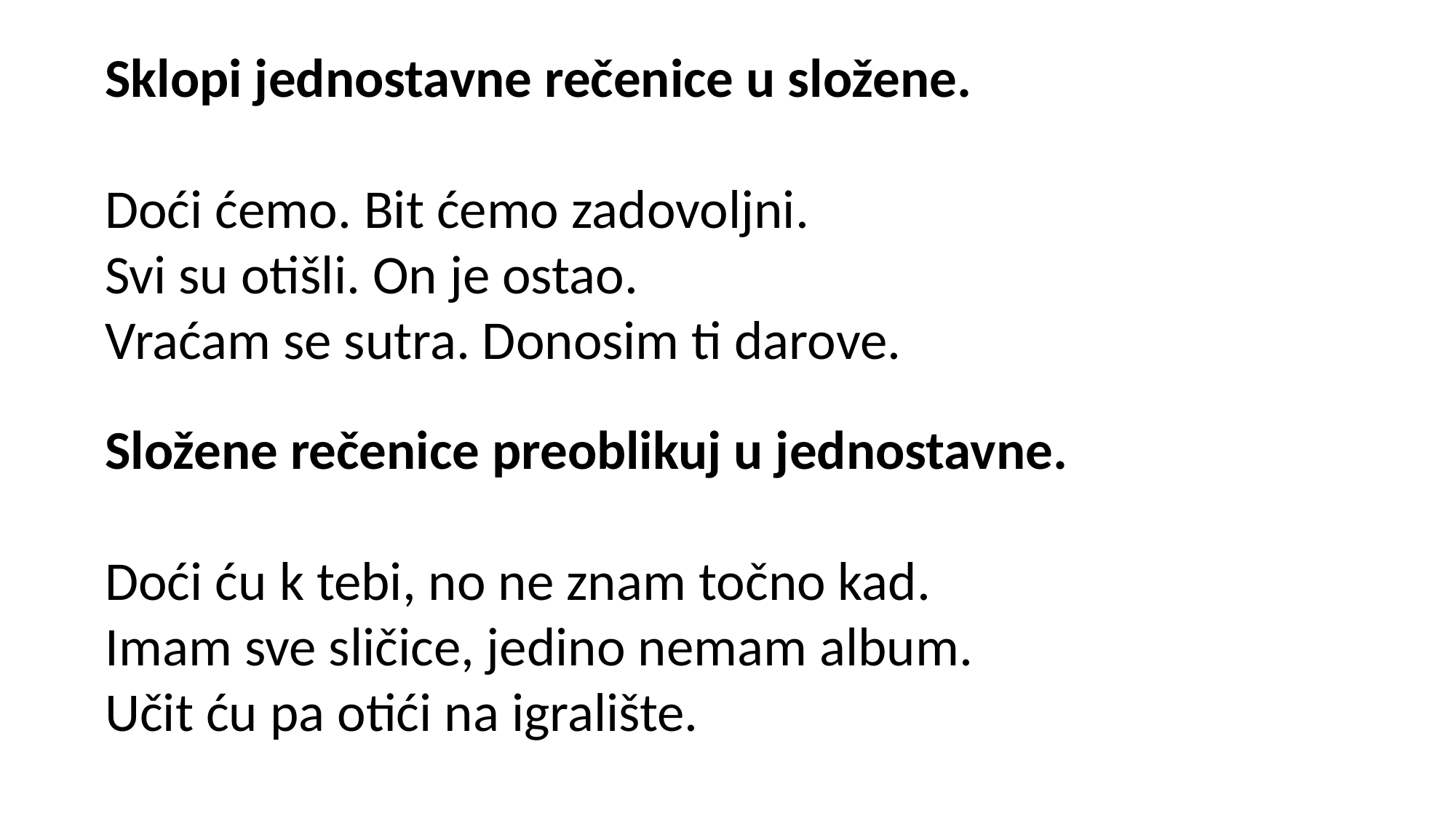

Sklopi jednostavne rečenice u složene.

Doći ćemo. Bit ćemo zadovoljni.
Svi su otišli. On je ostao.
Vraćam se sutra. Donosim ti darove.
Složene rečenice preoblikuj u jednostavne.

Doći ću k tebi, no ne znam točno kad.
Imam sve sličice, jedino nemam album.
Učit ću pa otići na igralište.